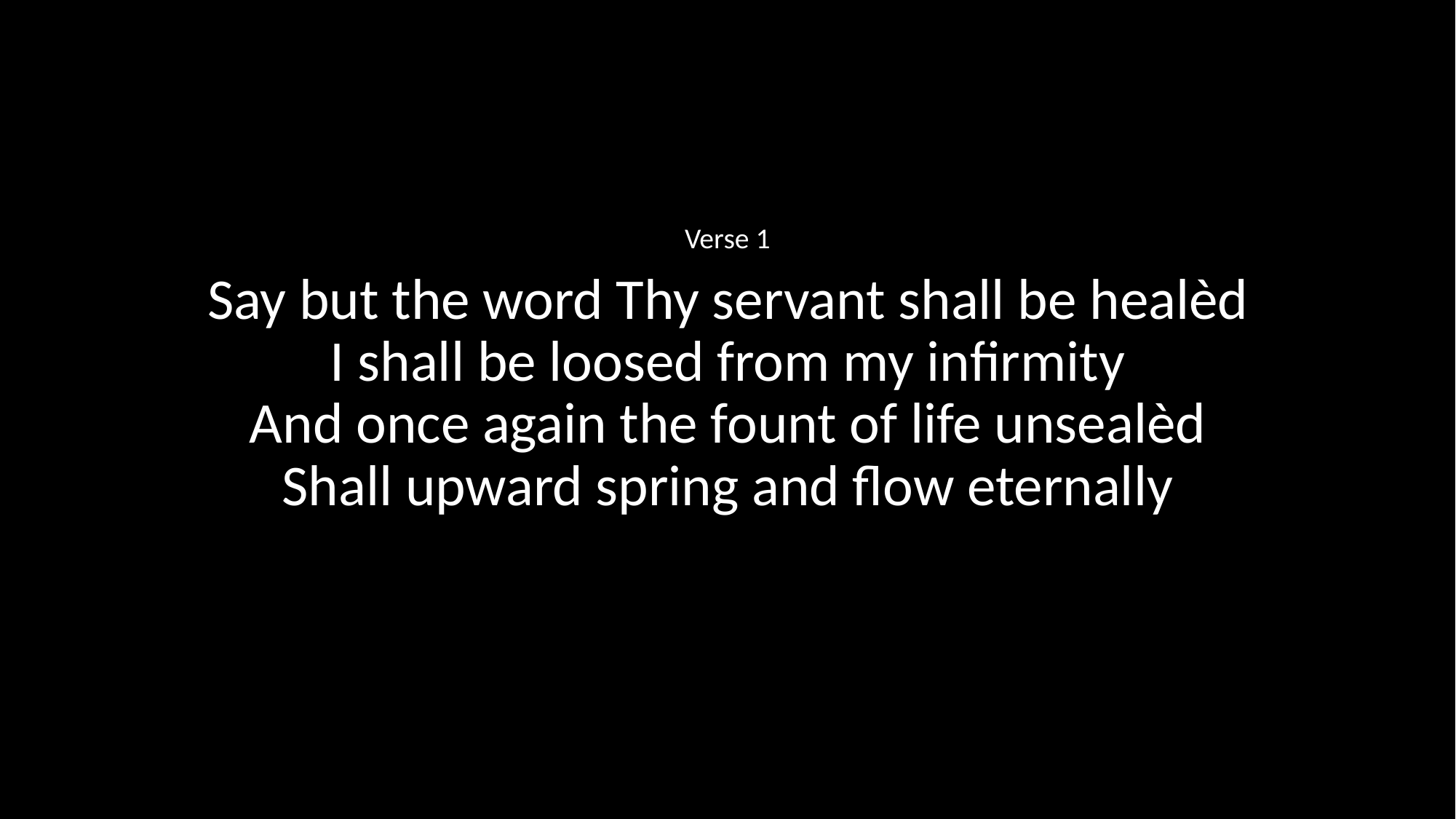

Verse 1
Say but the word Thy servant shall be healèd
I shall be loosed from my infirmity
And once again the fount of life unsealèd
Shall upward spring and flow eternally